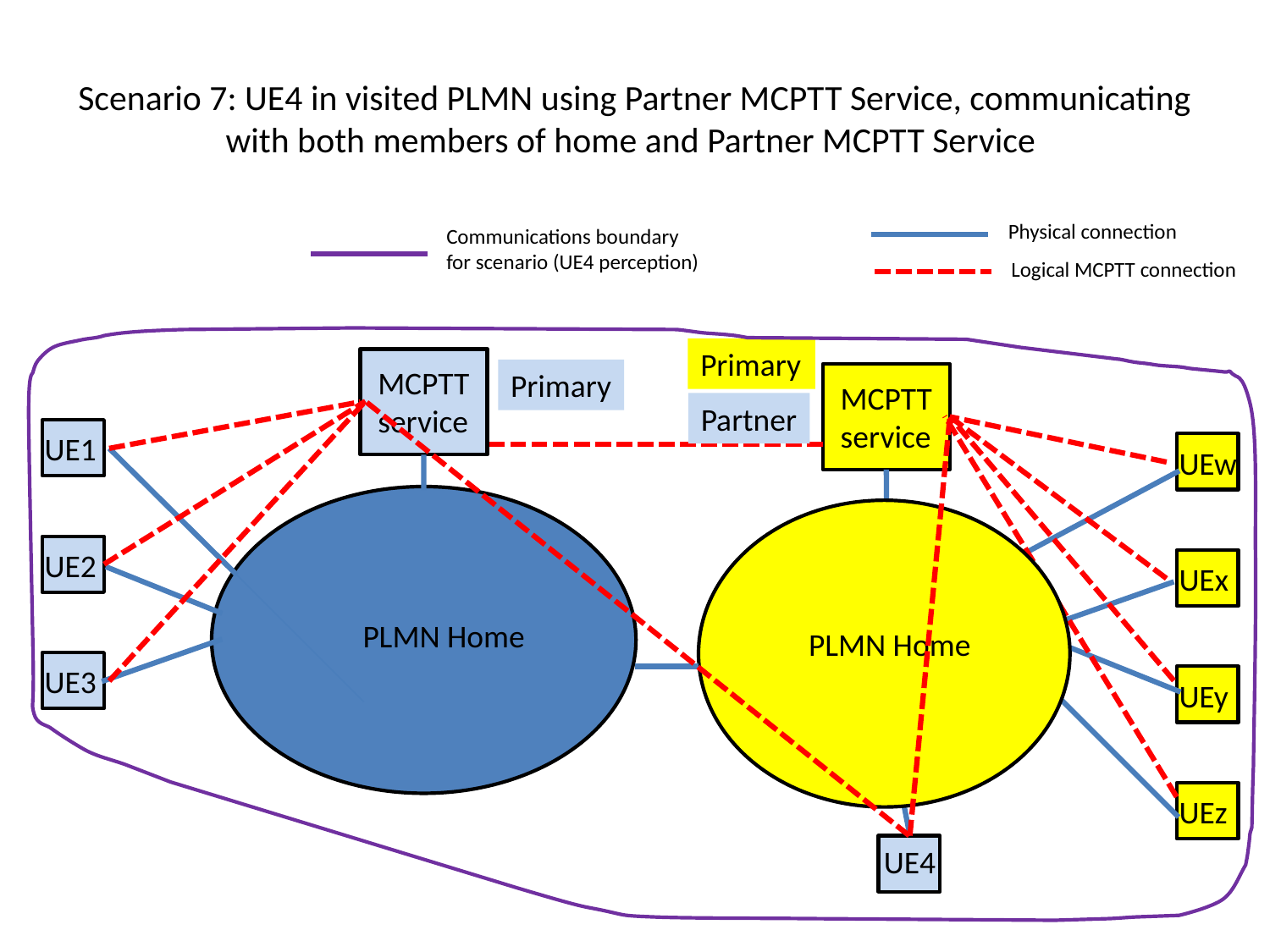

# Scenario 7: UE4 in visited PLMN using Partner MCPTT Service, communicating with both members of home and Partner MCPTT Service
Physical connection
Communications boundary for scenario (UE4 perception)
Logical MCPTT connection

Primary

MCPTT
service
Primary

MCPTT
service
Partner

UE1

UEw

UE2

UEx
PLMN Home
PLMN Home

UE3

UEy

UEz
UE4